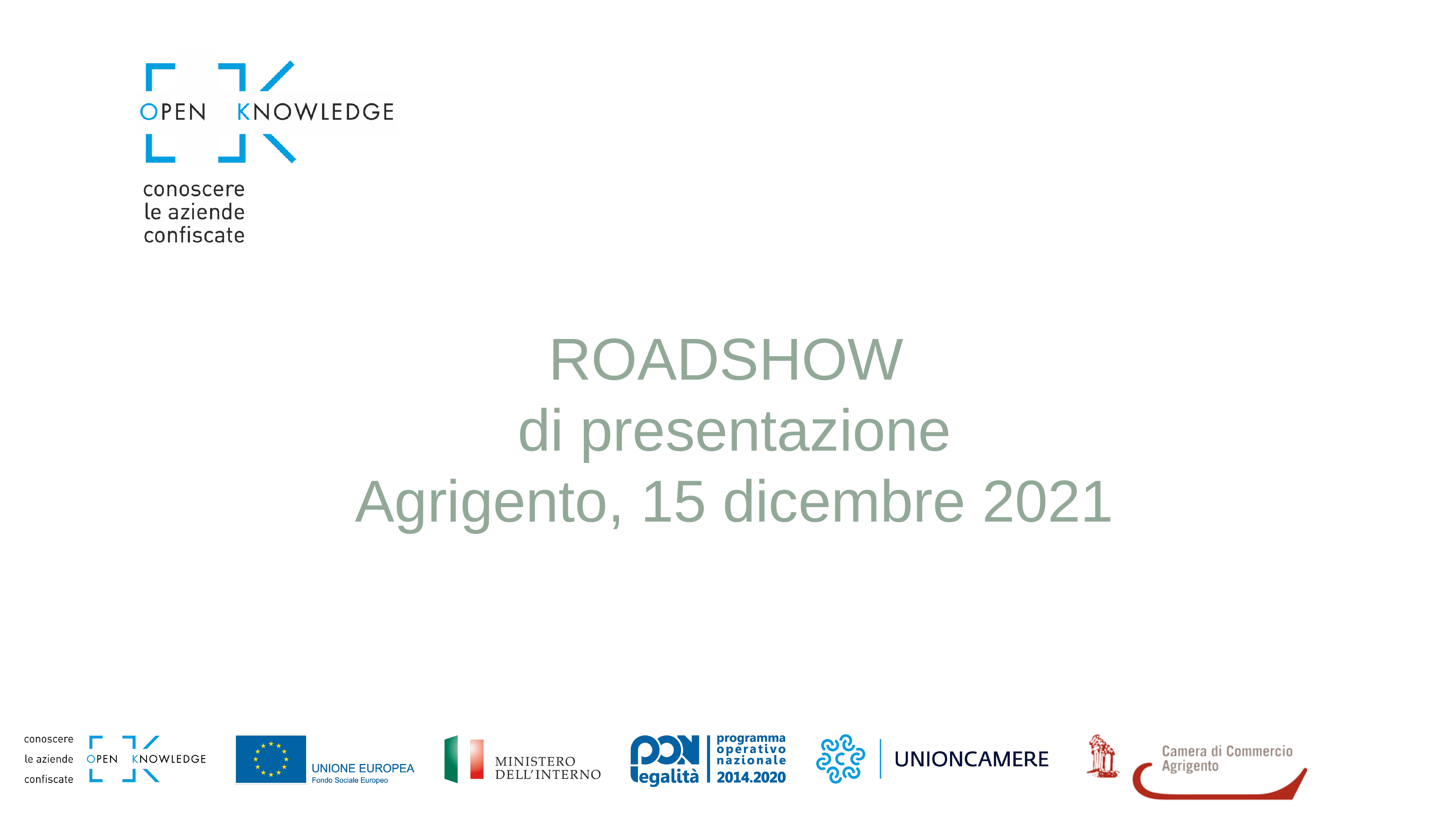

ROADSHOW
di presentazione
Agrigento, 15 dicembre 2021